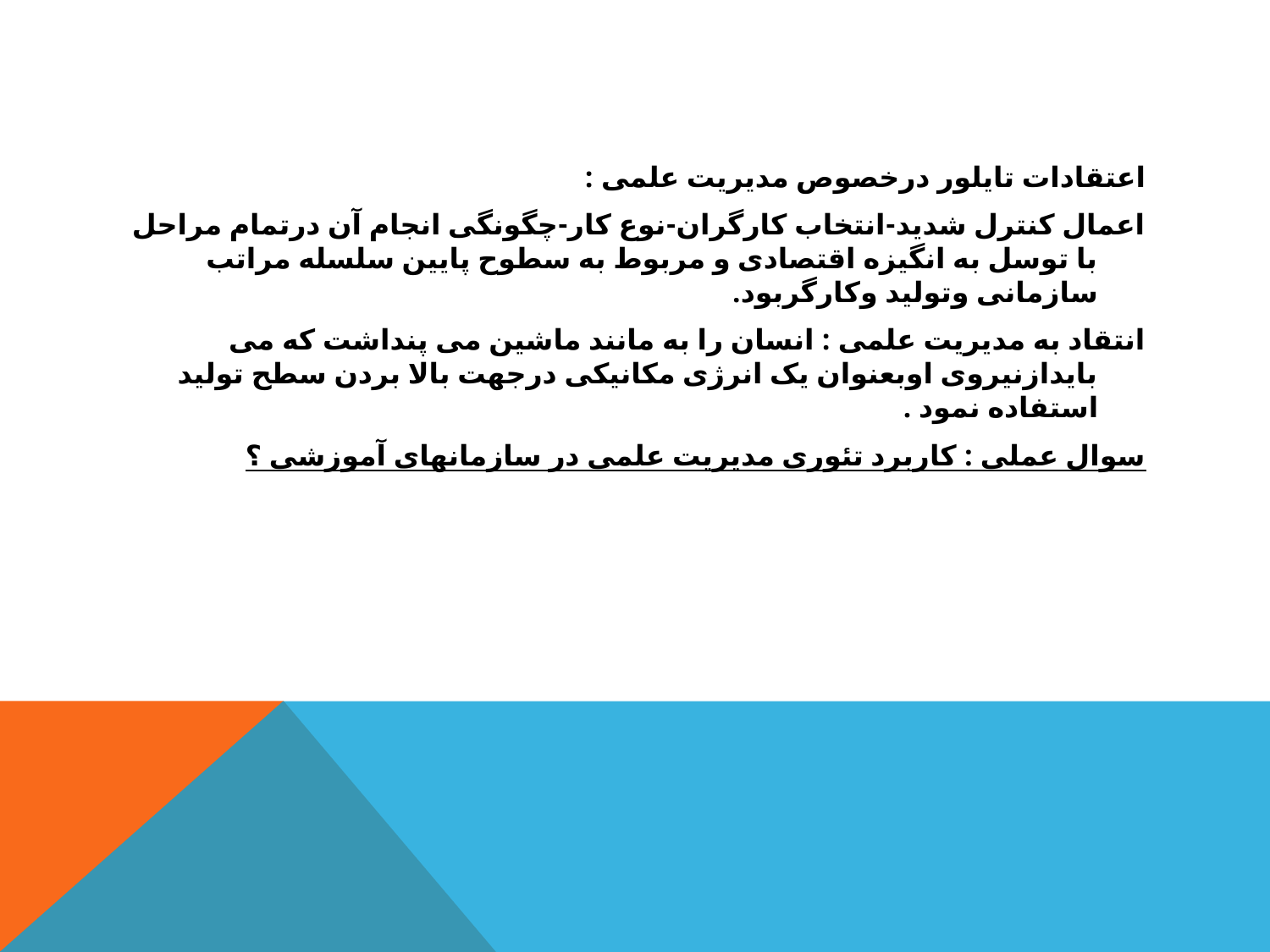

اعتقادات تایلور درخصوص مدیریت علمی :
اعمال کنترل شدید-انتخاب کارگران-نوع کار-چگونگی انجام آن درتمام مراحل با توسل به انگیزه اقتصادی و مربوط به سطوح پایین سلسله مراتب سازمانی وتولید وکارگربود.
انتقاد به مدیریت علمی : انسان را به مانند ماشین می پنداشت که می بایدازنیروی اوبعنوان یک انرژی مکانیکی درجهت بالا بردن سطح تولید استفاده نمود .
سوال عملی : کاربرد تئوری مدیریت علمی در سازمانهای آموزشی ؟